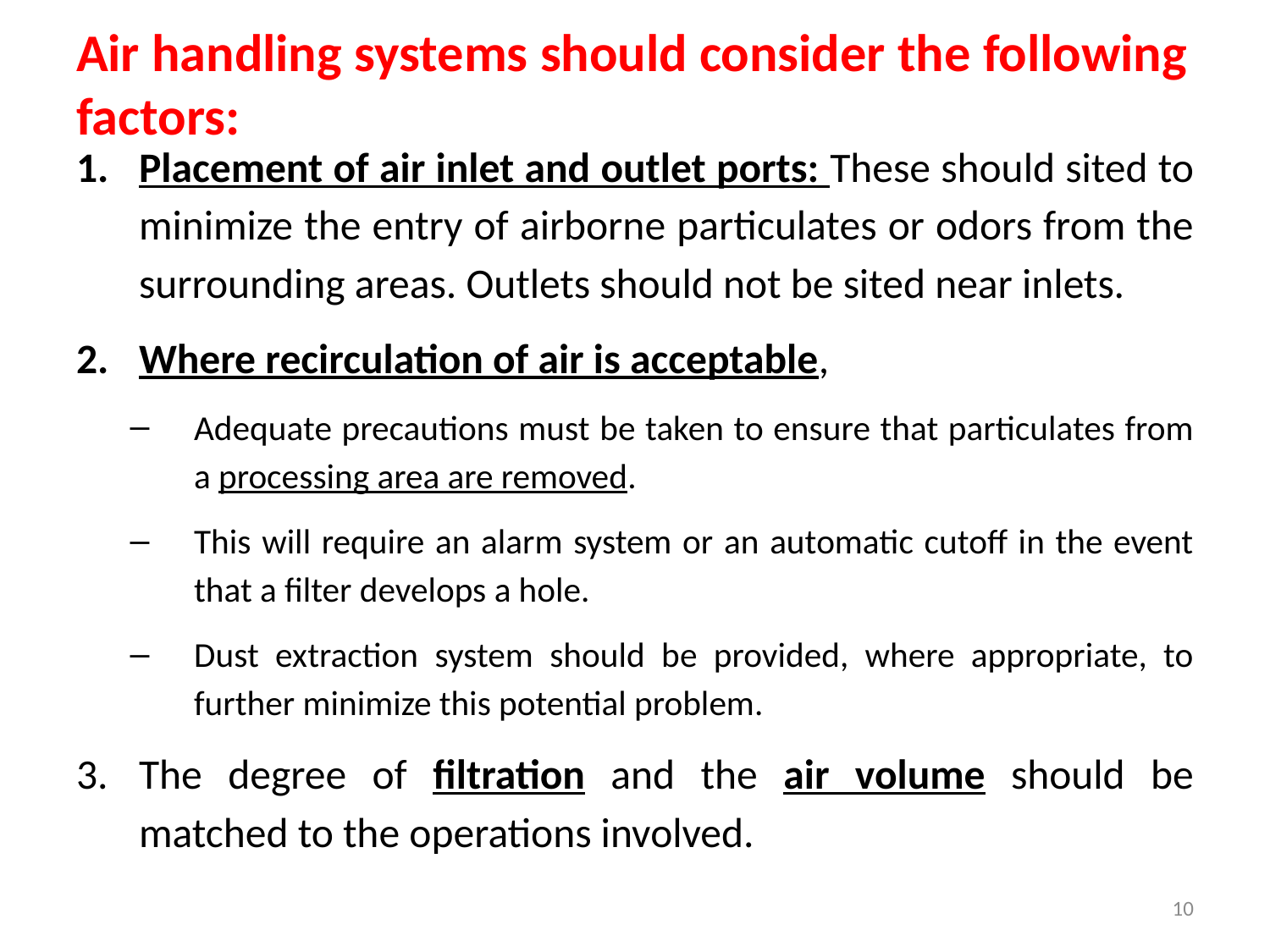

# Air handling systems should consider the following factors:
Placement of air inlet and outlet ports: These should sited to minimize the entry of airborne particulates or odors from the surrounding areas. Outlets should not be sited near inlets.
Where recirculation of air is acceptable,
Adequate precautions must be taken to ensure that particulates from a processing area are removed.
This will require an alarm system or an automatic cutoff in the event that a filter develops a hole.
Dust extraction system should be provided, where appropriate, to further minimize this potential problem.
The degree of filtration and the air volume should be matched to the operations involved.

10